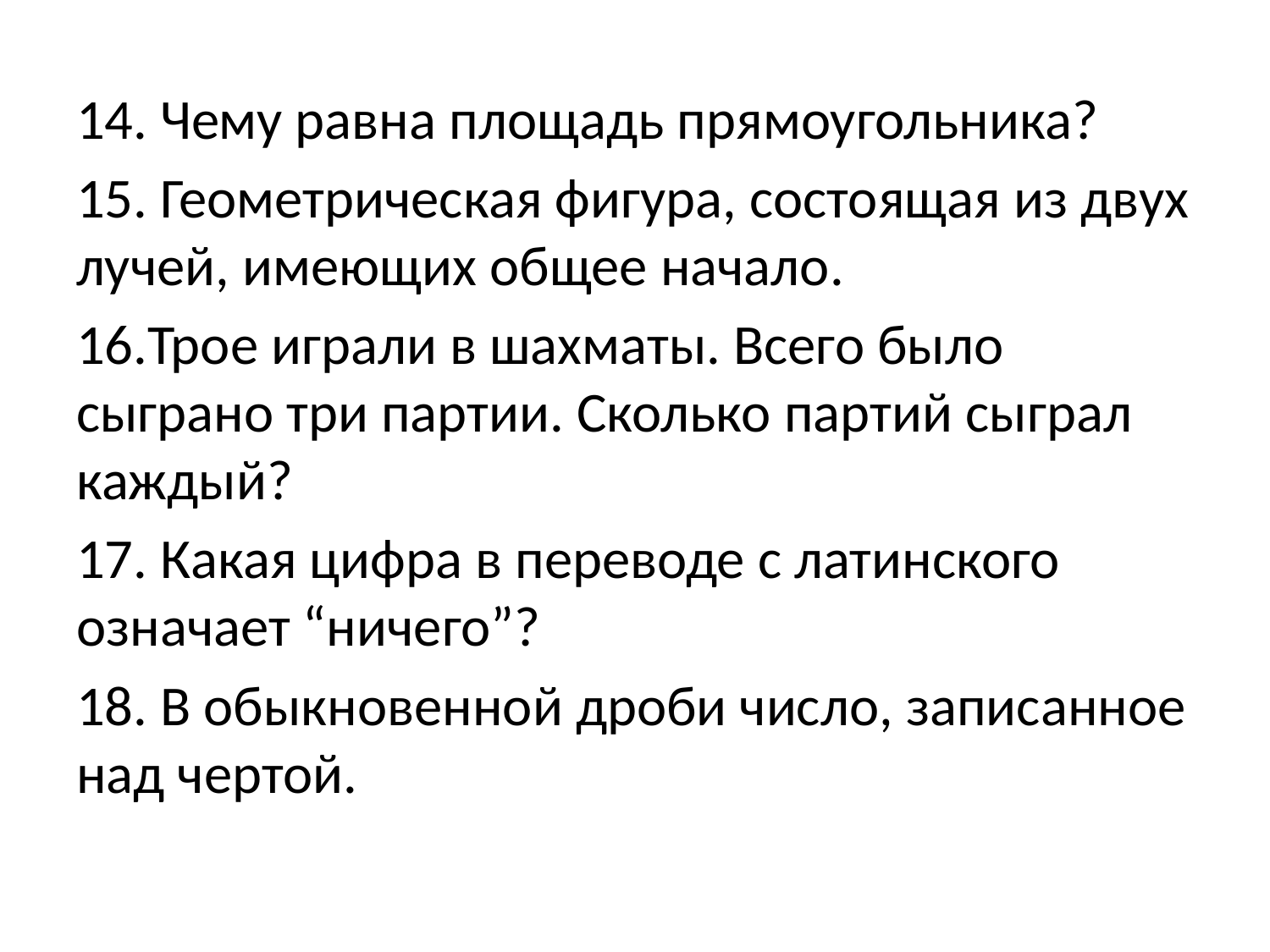

#
14. Чему равна площадь прямоугольника?
15. Геометрическая фигура, состоящая из двух лучей, имеющих общее начало.
16.Трое играли в шахматы. Всего было сыграно три партии. Сколько партий сыграл каждый?
17. Какая цифра в переводе с латинского означает “ничего”?
18. В обыкновенной дроби число, записанное над чертой.